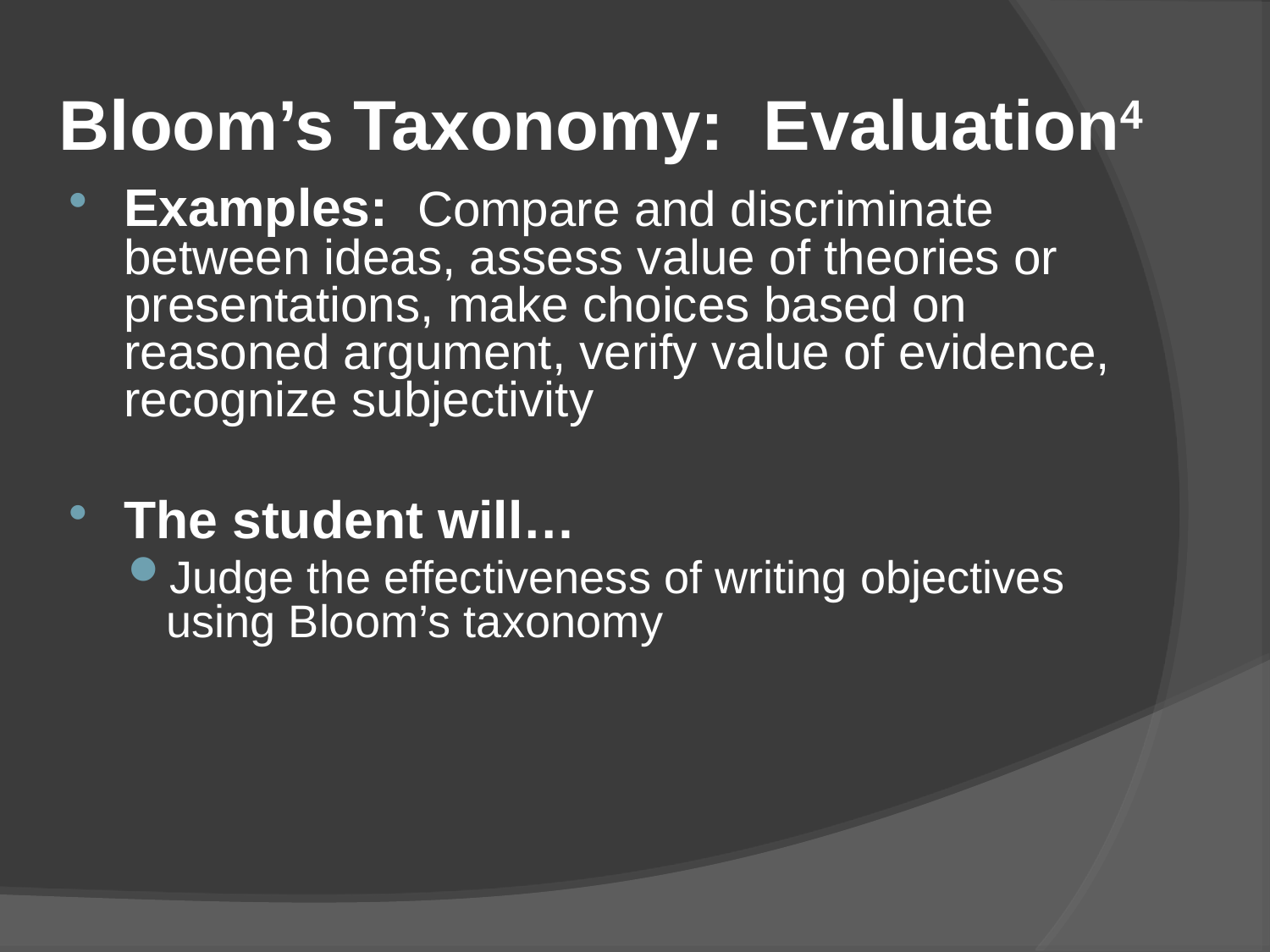

# Bloom’s Taxonomy:  Evaluation4
Examples:  Compare and discriminate between ideas, assess value of theories or presentations, make choices based on reasoned argument, verify value of evidence, recognize subjectivity

The student will…
Judge the effectiveness of writing objectives using Bloom’s taxonomy